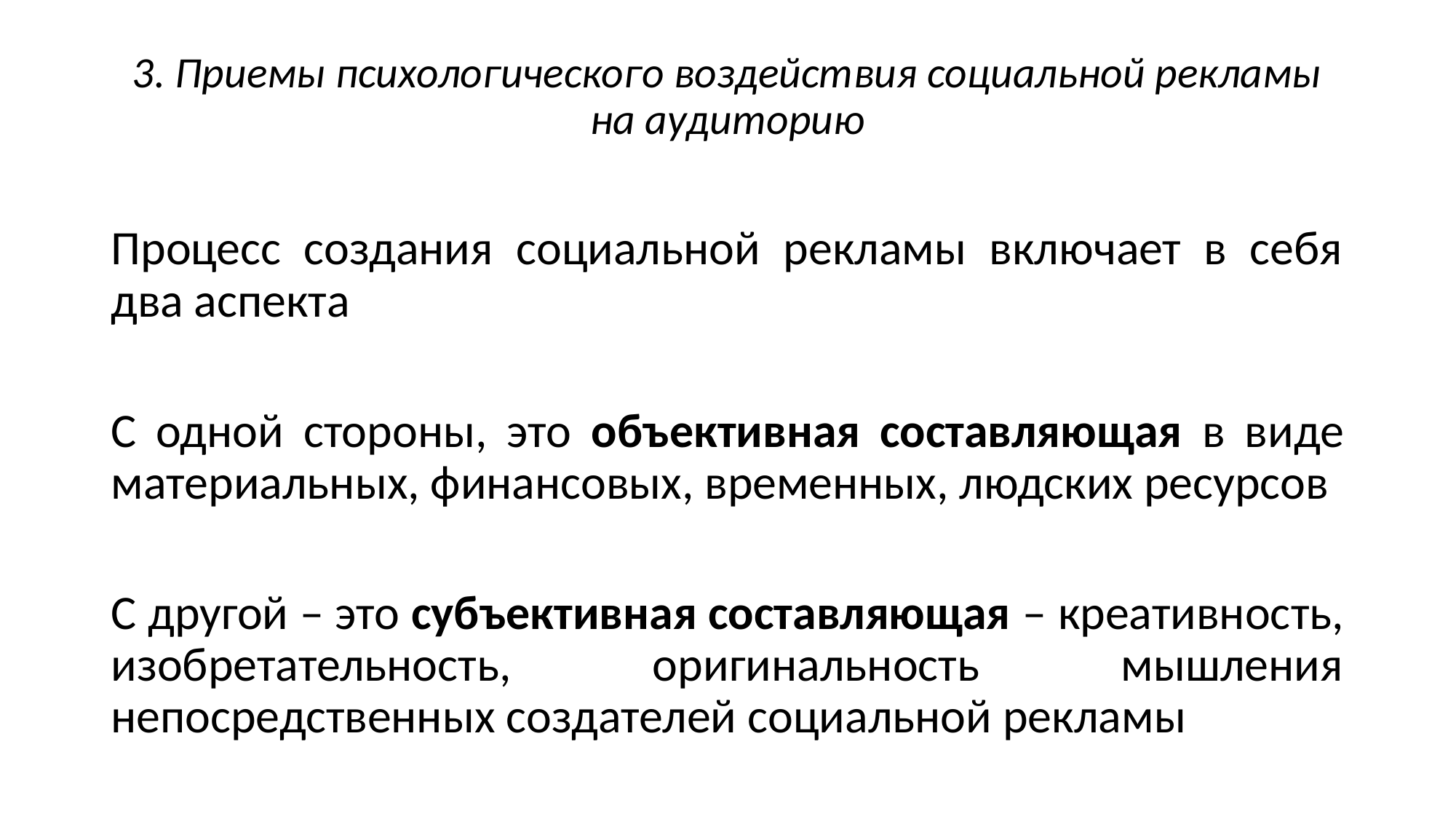

# 3. Приемы психологического воздействия социальной рекламы на аудиторию
Процесс создания социальной рекламы включает в себя два аспекта

С одной стороны, это объективная составляющая в виде материальных, финансовых, временных, людских ресурсов

С другой – это субъективная составляющая – креативность, изобретательность, оригинальность мышления непосредственных создателей социальной рекламы